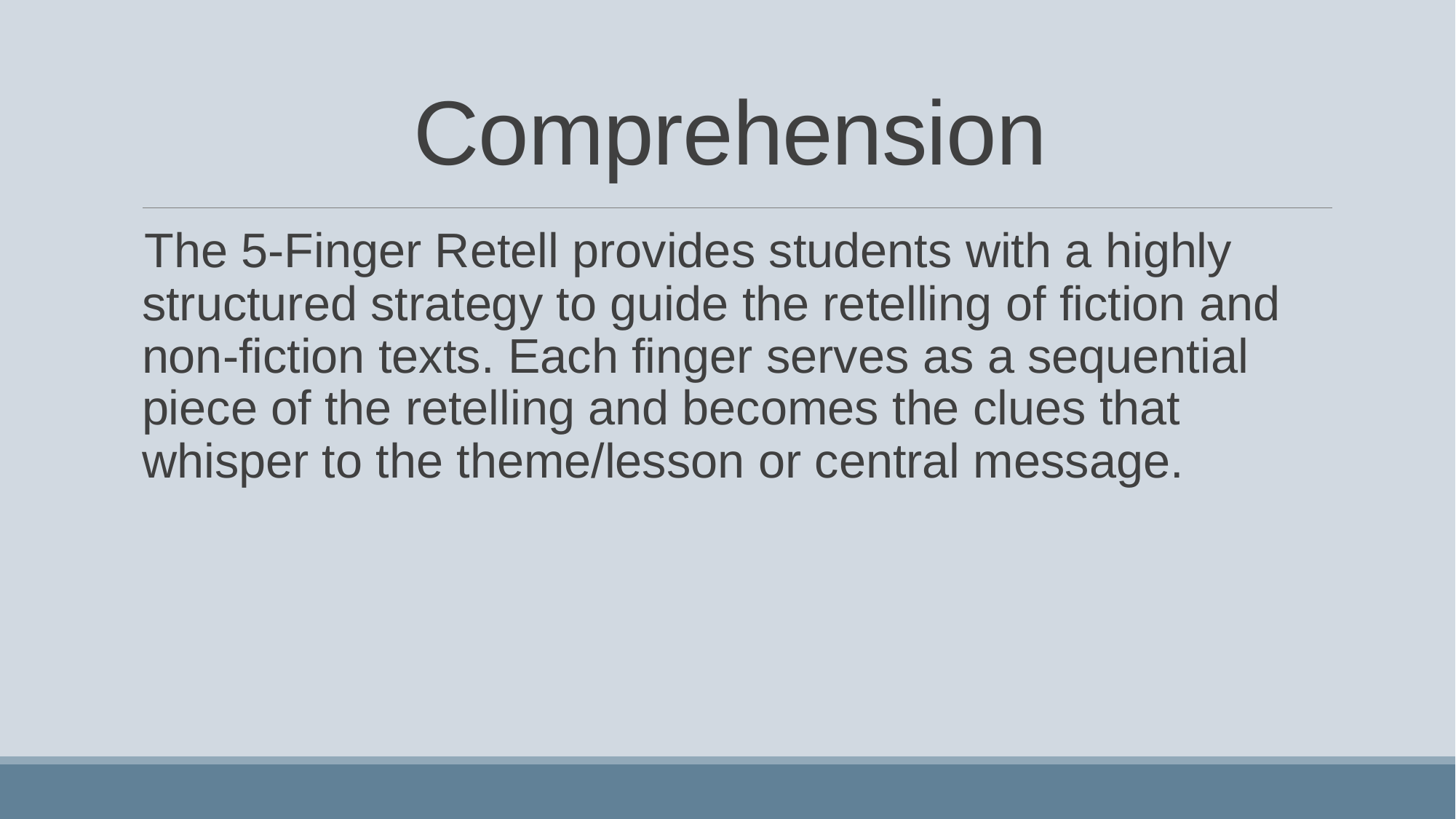

# Comprehension
 The 5-Finger Retell provides students with a highly structured strategy to guide the retelling of fiction and non-fiction texts. Each finger serves as a sequential piece of the retelling and becomes the clues that whisper to the theme/lesson or central message.